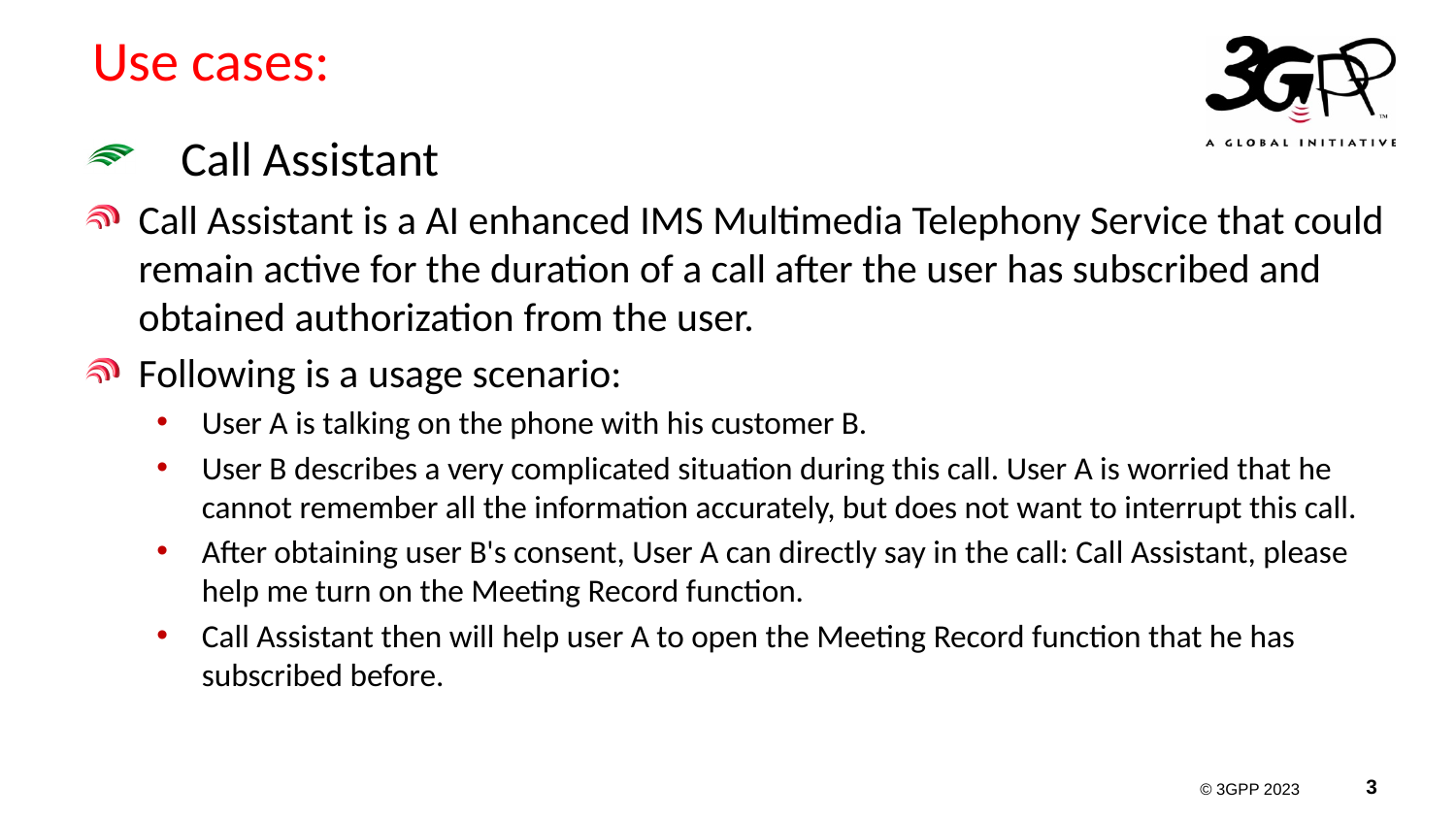

# Use cases:
Call Assistant
Call Assistant is a AI enhanced IMS Multimedia Telephony Service that could remain active for the duration of a call after the user has subscribed and obtained authorization from the user.
Following is a usage scenario:
User A is talking on the phone with his customer B.
User B describes a very complicated situation during this call. User A is worried that he cannot remember all the information accurately, but does not want to interrupt this call.
After obtaining user B's consent, User A can directly say in the call: Call Assistant, please help me turn on the Meeting Record function.
Call Assistant then will help user A to open the Meeting Record function that he has subscribed before.